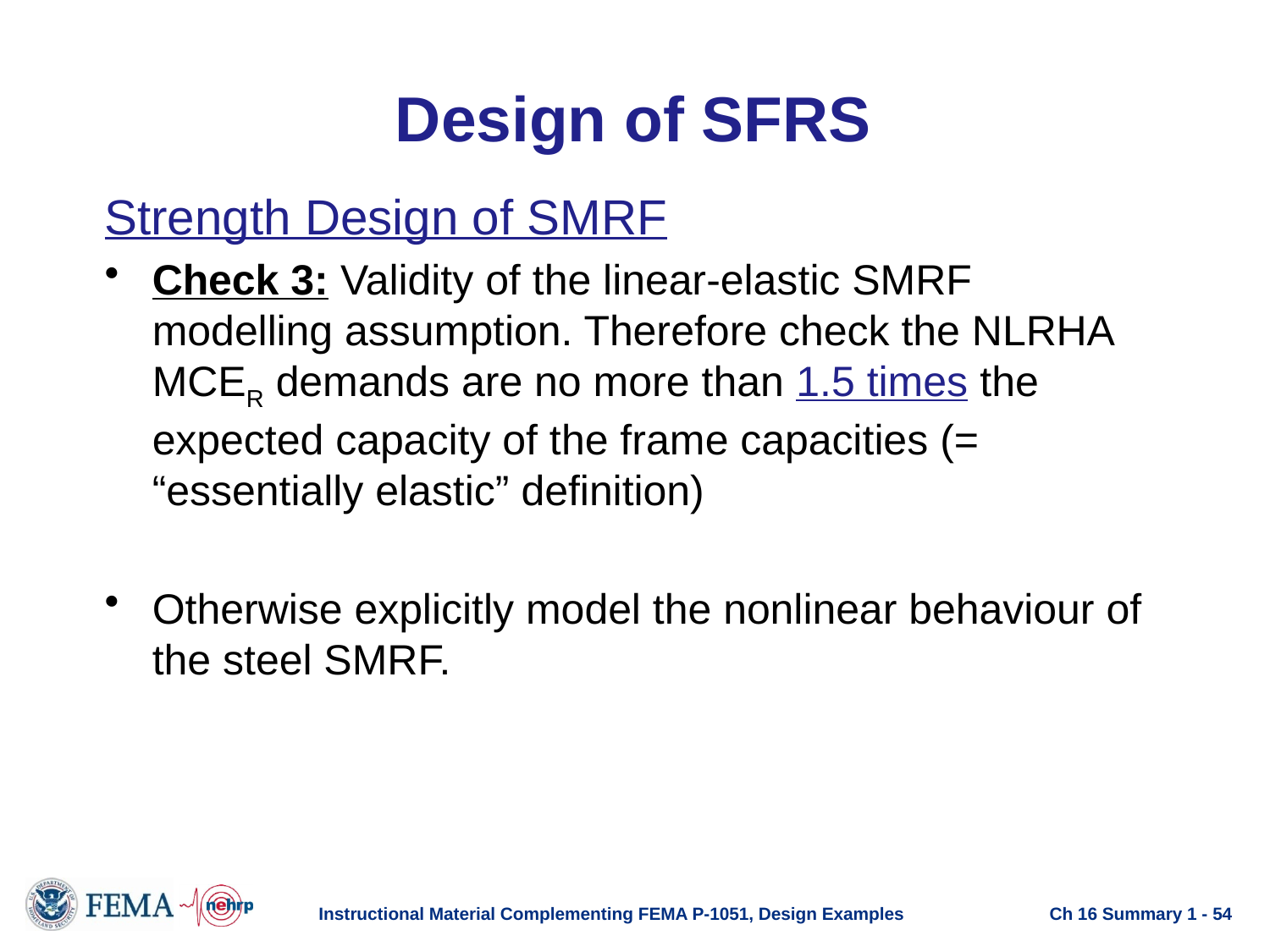

# Design of SFRS
Strength Design of SMRF
Check 3: Validity of the linear-elastic SMRF modelling assumption. Therefore check the NLRHA MCER demands are no more than 1.5 times the expected capacity of the frame capacities (= “essentially elastic” definition)

Otherwise explicitly model the nonlinear behaviour of the steel SMRF.
Instructional Material Complementing FEMA P-1051, Design Examples
Ch 16 Summary 1 - 54